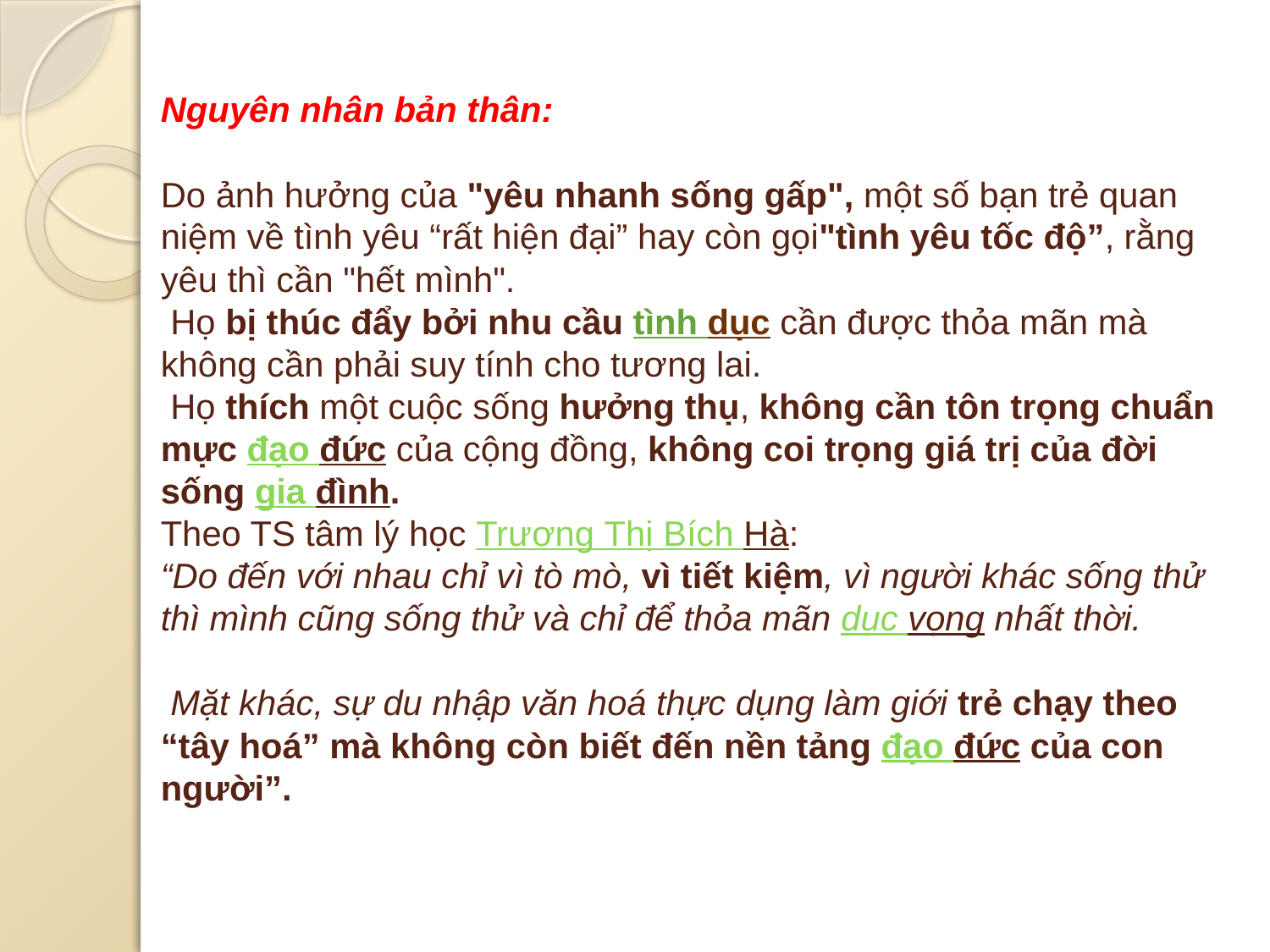

# Nguyên nhân bản thân: Do ảnh hưởng của "yêu nhanh sống gấp", một số bạn trẻ quan niệm về tình yêu “rất hiện đại” hay còn gọi"tình yêu tốc độ”, rằng yêu thì cần "hết mình". Họ bị thúc đẩy bởi nhu cầu tình dục cần được thỏa mãn mà không cần phải suy tính cho tương lai. Họ thích một cuộc sống hưởng thụ, không cần tôn trọng chuẩn mực đạo đức của cộng đồng, không coi trọng giá trị của đời sống gia đình. Theo TS tâm lý học Trương Thị Bích Hà:  “Do đến với nhau chỉ vì tò mò, vì tiết kiệm, vì người khác sống thử thì mình cũng sống thử và chỉ để thỏa mãn dục vọng nhất thời. Mặt khác, sự du nhập văn hoá thực dụng làm giới trẻ chạy theo “tây hoá” mà không còn biết đến nền tảng đạo đức của con người”.